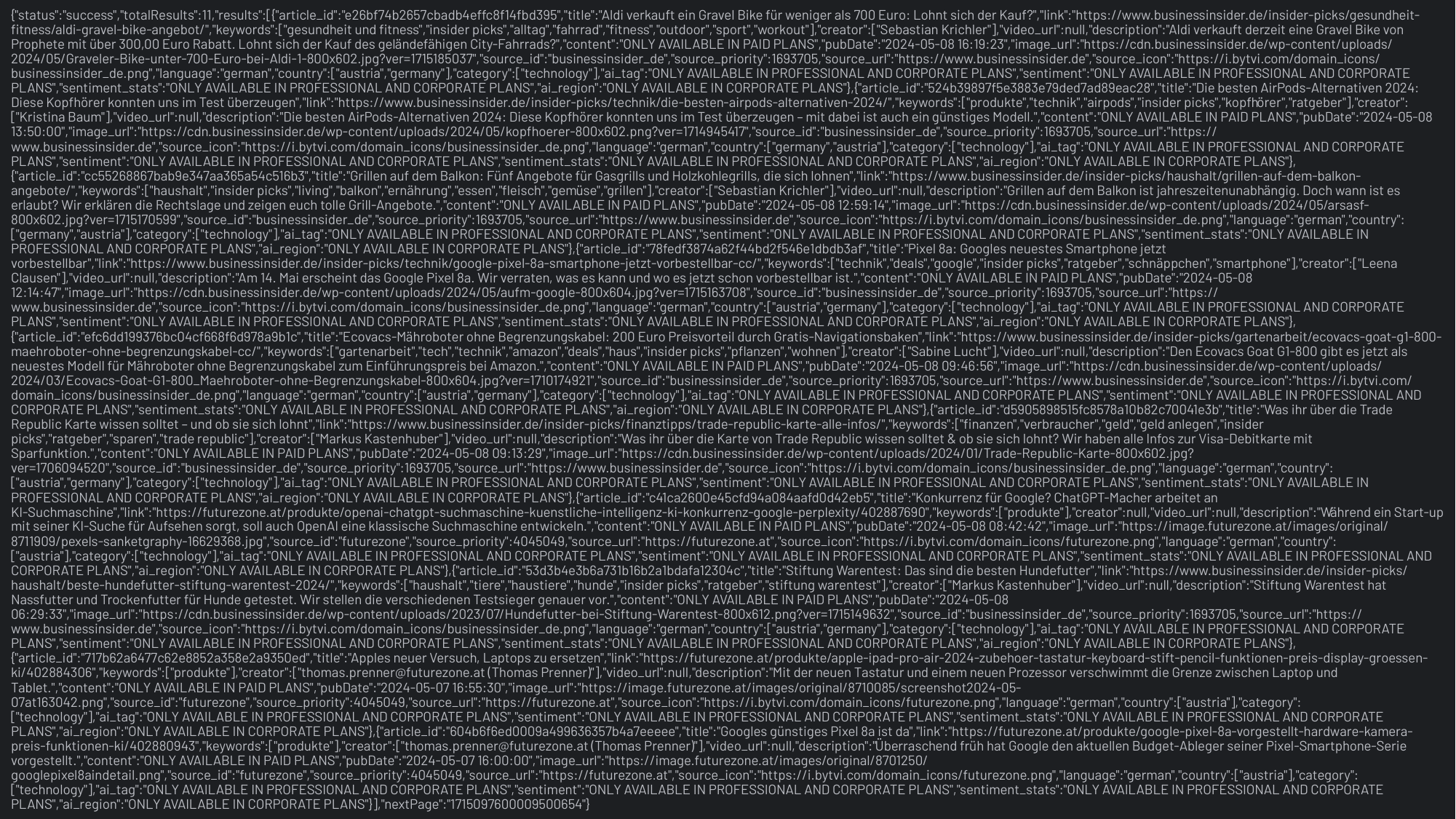

{"status":"success","totalResults":11,"results":[{"article_id":"e26bf74b2657cbadb4effc8f14fbd395","title":"Aldi verkauft ein Gravel Bike für weniger als 700 Euro: Lohnt sich der Kauf?","link":"https://www.businessinsider.de/insider-picks/gesundheit-fitness/aldi-gravel-bike-angebot/","keywords":["gesundheit und fitness","insider picks","alltag","fahrrad","fitness","outdoor","sport","workout"],"creator":["Sebastian Krichler"],"video_url":null,"description":"Aldi verkauft derzeit eine Gravel Bike von Prophete mit über 300,00 Euro Rabatt. Lohnt sich der Kauf des geländefähigen City-Fahrrads?","content":"ONLY AVAILABLE IN PAID PLANS","pubDate":"2024-05-08 16:19:23","image_url":"https://cdn.businessinsider.de/wp-content/uploads/2024/05/Graveler-Bike-unter-700-Euro-bei-Aldi-1-800x602.jpg?ver=1715185037","source_id":"businessinsider_de","source_priority":1693705,"source_url":"https://www.businessinsider.de","source_icon":"https://i.bytvi.com/domain_icons/businessinsider_de.png","language":"german","country":["austria","germany"],"category":["technology"],"ai_tag":"ONLY AVAILABLE IN PROFESSIONAL AND CORPORATE PLANS","sentiment":"ONLY AVAILABLE IN PROFESSIONAL AND CORPORATE PLANS","sentiment_stats":"ONLY AVAILABLE IN PROFESSIONAL AND CORPORATE PLANS","ai_region":"ONLY AVAILABLE IN CORPORATE PLANS"},{"article_id":"524b39897f5e3883e79ded7ad89eac28","title":"Die besten AirPods-Alternativen 2024: Diese Kopfhörer konnten uns im Test überzeugen","link":"https://www.businessinsider.de/insider-picks/technik/die-besten-airpods-alternativen-2024/","keywords":["produkte","technik","airpods","insider picks","kopfhörer","ratgeber"],"creator":["Kristina Baum"],"video_url":null,"description":"Die besten AirPods-Alternativen 2024: Diese Kopfhörer konnten uns im Test überzeugen – mit dabei ist auch ein günstiges Modell.","content":"ONLY AVAILABLE IN PAID PLANS","pubDate":"2024-05-08 13:50:00","image_url":"https://cdn.businessinsider.de/wp-content/uploads/2024/05/kopfhoerer-800x602.png?ver=1714945417","source_id":"businessinsider_de","source_priority":1693705,"source_url":"https://www.businessinsider.de","source_icon":"https://i.bytvi.com/domain_icons/businessinsider_de.png","language":"german","country":["germany","austria"],"category":["technology"],"ai_tag":"ONLY AVAILABLE IN PROFESSIONAL AND CORPORATE PLANS","sentiment":"ONLY AVAILABLE IN PROFESSIONAL AND CORPORATE PLANS","sentiment_stats":"ONLY AVAILABLE IN PROFESSIONAL AND CORPORATE PLANS","ai_region":"ONLY AVAILABLE IN CORPORATE PLANS"},{"article_id":"cc55268867bab9e347aa365a54c516b3","title":"Grillen auf dem Balkon: Fünf Angebote für Gasgrills und Holzkohlegrills, die sich lohnen","link":"https://www.businessinsider.de/insider-picks/haushalt/grillen-auf-dem-balkon-angebote/","keywords":["haushalt","insider picks","living","balkon","ernährung","essen","fleisch","gemüse","grillen"],"creator":["Sebastian Krichler"],"video_url":null,"description":"Grillen auf dem Balkon ist jahreszeitenunabhängig. Doch wann ist es erlaubt? Wir erklären die Rechtslage und zeigen euch tolle Grill-Angebote.","content":"ONLY AVAILABLE IN PAID PLANS","pubDate":"2024-05-08 12:59:14","image_url":"https://cdn.businessinsider.de/wp-content/uploads/2024/05/arsasf-800x602.jpg?ver=1715170599","source_id":"businessinsider_de","source_priority":1693705,"source_url":"https://www.businessinsider.de","source_icon":"https://i.bytvi.com/domain_icons/businessinsider_de.png","language":"german","country":["germany","austria"],"category":["technology"],"ai_tag":"ONLY AVAILABLE IN PROFESSIONAL AND CORPORATE PLANS","sentiment":"ONLY AVAILABLE IN PROFESSIONAL AND CORPORATE PLANS","sentiment_stats":"ONLY AVAILABLE IN PROFESSIONAL AND CORPORATE PLANS","ai_region":"ONLY AVAILABLE IN CORPORATE PLANS"},{"article_id":"78fedf3874a62f44bd2f546e1dbdb3af","title":"Pixel 8a: Googles neuestes Smartphone jetzt vorbestellbar","link":"https://www.businessinsider.de/insider-picks/technik/google-pixel-8a-smartphone-jetzt-vorbestellbar-cc/","keywords":["technik","deals","google","insider picks","ratgeber","schnäppchen","smartphone"],"creator":["Leena Clausen"],"video_url":null,"description":"Am 14. Mai erscheint das Google Pixel 8a. Wir verraten, was es kann und wo es jetzt schon vorbestellbar ist.","content":"ONLY AVAILABLE IN PAID PLANS","pubDate":"2024-05-08 12:14:47","image_url":"https://cdn.businessinsider.de/wp-content/uploads/2024/05/aufm-google-800x604.jpg?ver=1715163708","source_id":"businessinsider_de","source_priority":1693705,"source_url":"https://www.businessinsider.de","source_icon":"https://i.bytvi.com/domain_icons/businessinsider_de.png","language":"german","country":["austria","germany"],"category":["technology"],"ai_tag":"ONLY AVAILABLE IN PROFESSIONAL AND CORPORATE PLANS","sentiment":"ONLY AVAILABLE IN PROFESSIONAL AND CORPORATE PLANS","sentiment_stats":"ONLY AVAILABLE IN PROFESSIONAL AND CORPORATE PLANS","ai_region":"ONLY AVAILABLE IN CORPORATE PLANS"},{"article_id":"efc6dd199376bc04cf668f6d978a9b1c","title":"Ecovacs-Mähroboter ohne Begrenzungskabel: 200 Euro Preisvorteil durch Gratis-Navigationsbaken","link":"https://www.businessinsider.de/insider-picks/gartenarbeit/ecovacs-goat-g1-800-maehroboter-ohne-begrenzungskabel-cc/","keywords":["gartenarbeit","tech","technik","amazon","deals","haus","insider picks","pflanzen","wohnen"],"creator":["Sabine Lucht"],"video_url":null,"description":"Den Ecovacs Goat G1-800 gibt es jetzt als neuestes Modell für Mähroboter ohne Begrenzungskabel zum Einführungspreis bei Amazon.","content":"ONLY AVAILABLE IN PAID PLANS","pubDate":"2024-05-08 09:46:56","image_url":"https://cdn.businessinsider.de/wp-content/uploads/2024/03/Ecovacs-Goat-G1-800_Maehroboter-ohne-Begrenzungskabel-800x604.jpg?ver=1710174921","source_id":"businessinsider_de","source_priority":1693705,"source_url":"https://www.businessinsider.de","source_icon":"https://i.bytvi.com/domain_icons/businessinsider_de.png","language":"german","country":["austria","germany"],"category":["technology"],"ai_tag":"ONLY AVAILABLE IN PROFESSIONAL AND CORPORATE PLANS","sentiment":"ONLY AVAILABLE IN PROFESSIONAL AND CORPORATE PLANS","sentiment_stats":"ONLY AVAILABLE IN PROFESSIONAL AND CORPORATE PLANS","ai_region":"ONLY AVAILABLE IN CORPORATE PLANS"},{"article_id":"d5905898515fc8578a10b82c70041e3b","title":"Was ihr über die Trade Republic Karte wissen solltet – und ob sie sich lohnt","link":"https://www.businessinsider.de/insider-picks/finanztipps/trade-republic-karte-alle-infos/","keywords":["finanzen","verbraucher","geld","geld anlegen","insider picks","ratgeber","sparen","trade republic"],"creator":["Markus Kastenhuber"],"video_url":null,"description":"Was ihr über die Karte von Trade Republic wissen solltet & ob sie sich lohnt? Wir haben alle Infos zur Visa-Debitkarte mit Sparfunktion.","content":"ONLY AVAILABLE IN PAID PLANS","pubDate":"2024-05-08 09:13:29","image_url":"https://cdn.businessinsider.de/wp-content/uploads/2024/01/Trade-Republic-Karte-800x602.jpg?ver=1706094520","source_id":"businessinsider_de","source_priority":1693705,"source_url":"https://www.businessinsider.de","source_icon":"https://i.bytvi.com/domain_icons/businessinsider_de.png","language":"german","country":["austria","germany"],"category":["technology"],"ai_tag":"ONLY AVAILABLE IN PROFESSIONAL AND CORPORATE PLANS","sentiment":"ONLY AVAILABLE IN PROFESSIONAL AND CORPORATE PLANS","sentiment_stats":"ONLY AVAILABLE IN PROFESSIONAL AND CORPORATE PLANS","ai_region":"ONLY AVAILABLE IN CORPORATE PLANS"},{"article_id":"c41ca2600e45cfd94a084aafd0d42eb5","title":"Konkurrenz für Google? ChatGPT-Macher arbeitet an KI-Suchmaschine","link":"https://futurezone.at/produkte/openai-chatgpt-suchmaschine-kuenstliche-intelligenz-ki-konkurrenz-google-perplexity/402887690","keywords":["produkte"],"creator":null,"video_url":null,"description":"Während ein Start-up mit seiner KI-Suche für Aufsehen sorgt, soll auch OpenAI eine klassische Suchmaschine entwickeln.","content":"ONLY AVAILABLE IN PAID PLANS","pubDate":"2024-05-08 08:42:42","image_url":"https://image.futurezone.at/images/original/8711909/pexels-sanketgraphy-16629368.jpg","source_id":"futurezone","source_priority":4045049,"source_url":"https://futurezone.at","source_icon":"https://i.bytvi.com/domain_icons/futurezone.png","language":"german","country":["austria"],"category":["technology"],"ai_tag":"ONLY AVAILABLE IN PROFESSIONAL AND CORPORATE PLANS","sentiment":"ONLY AVAILABLE IN PROFESSIONAL AND CORPORATE PLANS","sentiment_stats":"ONLY AVAILABLE IN PROFESSIONAL AND CORPORATE PLANS","ai_region":"ONLY AVAILABLE IN CORPORATE PLANS"},{"article_id":"53d3b4e3b6a731b16b2a1bdafa12304c","title":"Stiftung Warentest: Das sind die besten Hundefutter","link":"https://www.businessinsider.de/insider-picks/haushalt/beste-hundefutter-stiftung-warentest-2024/","keywords":["haushalt","tiere","haustiere","hunde","insider picks","ratgeber","stiftung warentest"],"creator":["Markus Kastenhuber"],"video_url":null,"description":"Stiftung Warentest hat Nassfutter und Trockenfutter für Hunde getestet. Wir stellen die verschiedenen Testsieger genauer vor.","content":"ONLY AVAILABLE IN PAID PLANS","pubDate":"2024-05-08 06:29:33","image_url":"https://cdn.businessinsider.de/wp-content/uploads/2023/07/Hundefutter-bei-Stiftung-Warentest-800x612.png?ver=1715149632","source_id":"businessinsider_de","source_priority":1693705,"source_url":"https://www.businessinsider.de","source_icon":"https://i.bytvi.com/domain_icons/businessinsider_de.png","language":"german","country":["austria","germany"],"category":["technology"],"ai_tag":"ONLY AVAILABLE IN PROFESSIONAL AND CORPORATE PLANS","sentiment":"ONLY AVAILABLE IN PROFESSIONAL AND CORPORATE PLANS","sentiment_stats":"ONLY AVAILABLE IN PROFESSIONAL AND CORPORATE PLANS","ai_region":"ONLY AVAILABLE IN CORPORATE PLANS"},{"article_id":"717b62a6477c62e8852a358e2a9350ed","title":"Apples neuer Versuch, Laptops zu ersetzen","link":"https://futurezone.at/produkte/apple-ipad-pro-air-2024-zubehoer-tastatur-keyboard-stift-pencil-funktionen-preis-display-groessen-ki/402884306","keywords":["produkte"],"creator":["thomas.prenner@futurezone.at (Thomas Prenner)"],"video_url":null,"description":"Mit der neuen Tastatur und einem neuen Prozessor verschwimmt die Grenze zwischen Laptop und Tablet.","content":"ONLY AVAILABLE IN PAID PLANS","pubDate":"2024-05-07 16:55:30","image_url":"https://image.futurezone.at/images/original/8710085/screenshot2024-05-07at163042.png","source_id":"futurezone","source_priority":4045049,"source_url":"https://futurezone.at","source_icon":"https://i.bytvi.com/domain_icons/futurezone.png","language":"german","country":["austria"],"category":["technology"],"ai_tag":"ONLY AVAILABLE IN PROFESSIONAL AND CORPORATE PLANS","sentiment":"ONLY AVAILABLE IN PROFESSIONAL AND CORPORATE PLANS","sentiment_stats":"ONLY AVAILABLE IN PROFESSIONAL AND CORPORATE PLANS","ai_region":"ONLY AVAILABLE IN CORPORATE PLANS"},{"article_id":"604b6f6ed0009a499636357b4a7eeeee","title":"Googles günstiges Pixel 8a ist da","link":"https://futurezone.at/produkte/google-pixel-8a-vorgestellt-hardware-kamera-preis-funktionen-ki/402880943","keywords":["produkte"],"creator":["thomas.prenner@futurezone.at (Thomas Prenner)"],"video_url":null,"description":"Überraschend früh hat Google den aktuellen Budget-Ableger seiner Pixel-Smartphone-Serie vorgestellt.","content":"ONLY AVAILABLE IN PAID PLANS","pubDate":"2024-05-07 16:00:00","image_url":"https://image.futurezone.at/images/original/8701250/googlepixel8aindetail.png","source_id":"futurezone","source_priority":4045049,"source_url":"https://futurezone.at","source_icon":"https://i.bytvi.com/domain_icons/futurezone.png","language":"german","country":["austria"],"category":["technology"],"ai_tag":"ONLY AVAILABLE IN PROFESSIONAL AND CORPORATE PLANS","sentiment":"ONLY AVAILABLE IN PROFESSIONAL AND CORPORATE PLANS","sentiment_stats":"ONLY AVAILABLE IN PROFESSIONAL AND CORPORATE PLANS","ai_region":"ONLY AVAILABLE IN CORPORATE PLANS"}],"nextPage":"1715097600009500654"}